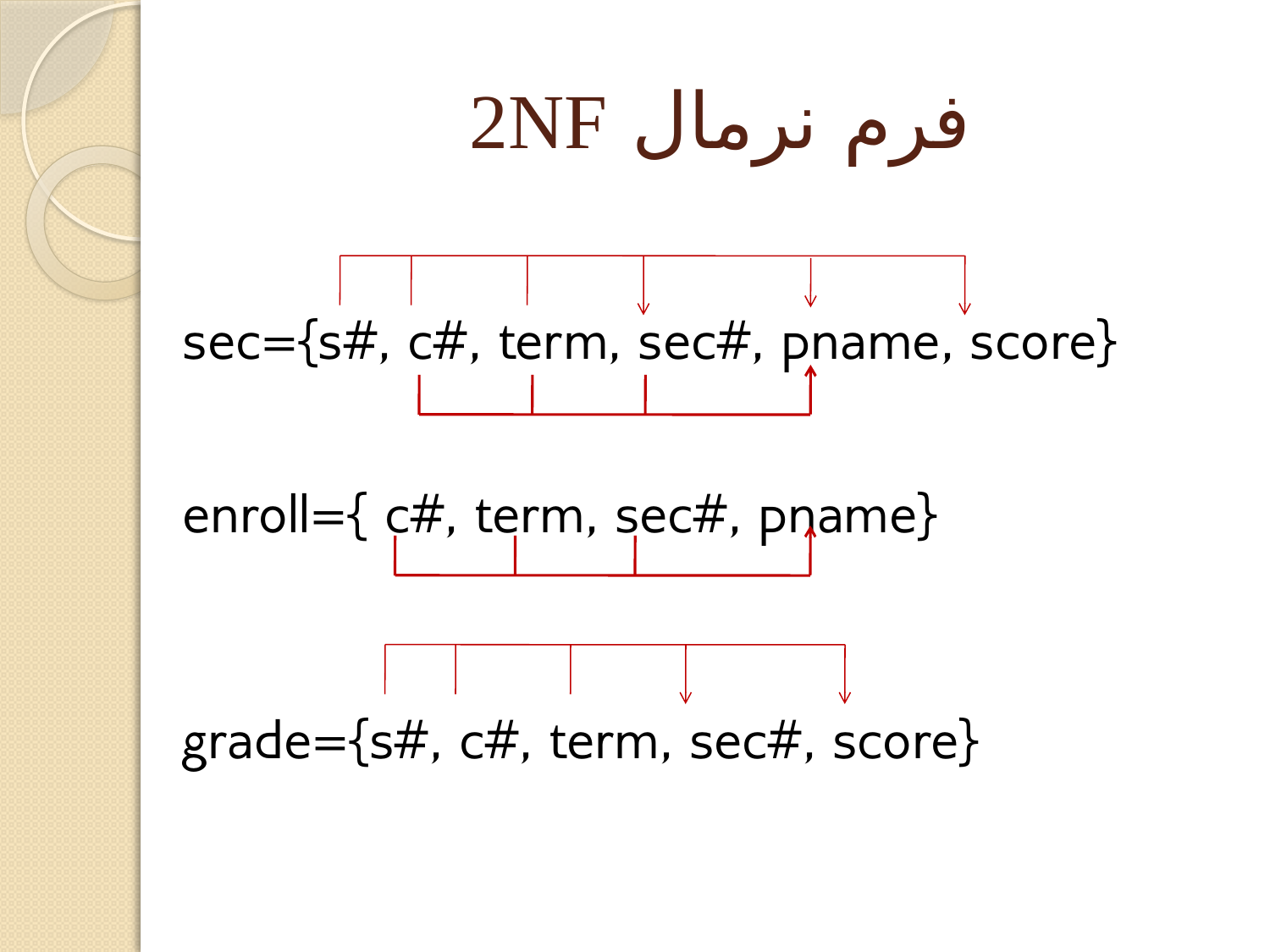

# فرم نرمال 2NF

sec={s#, c#, term, sec#, pname, score}

enroll={ c#, term, sec#, pname}

grade={s#, c#, term, sec#, score}